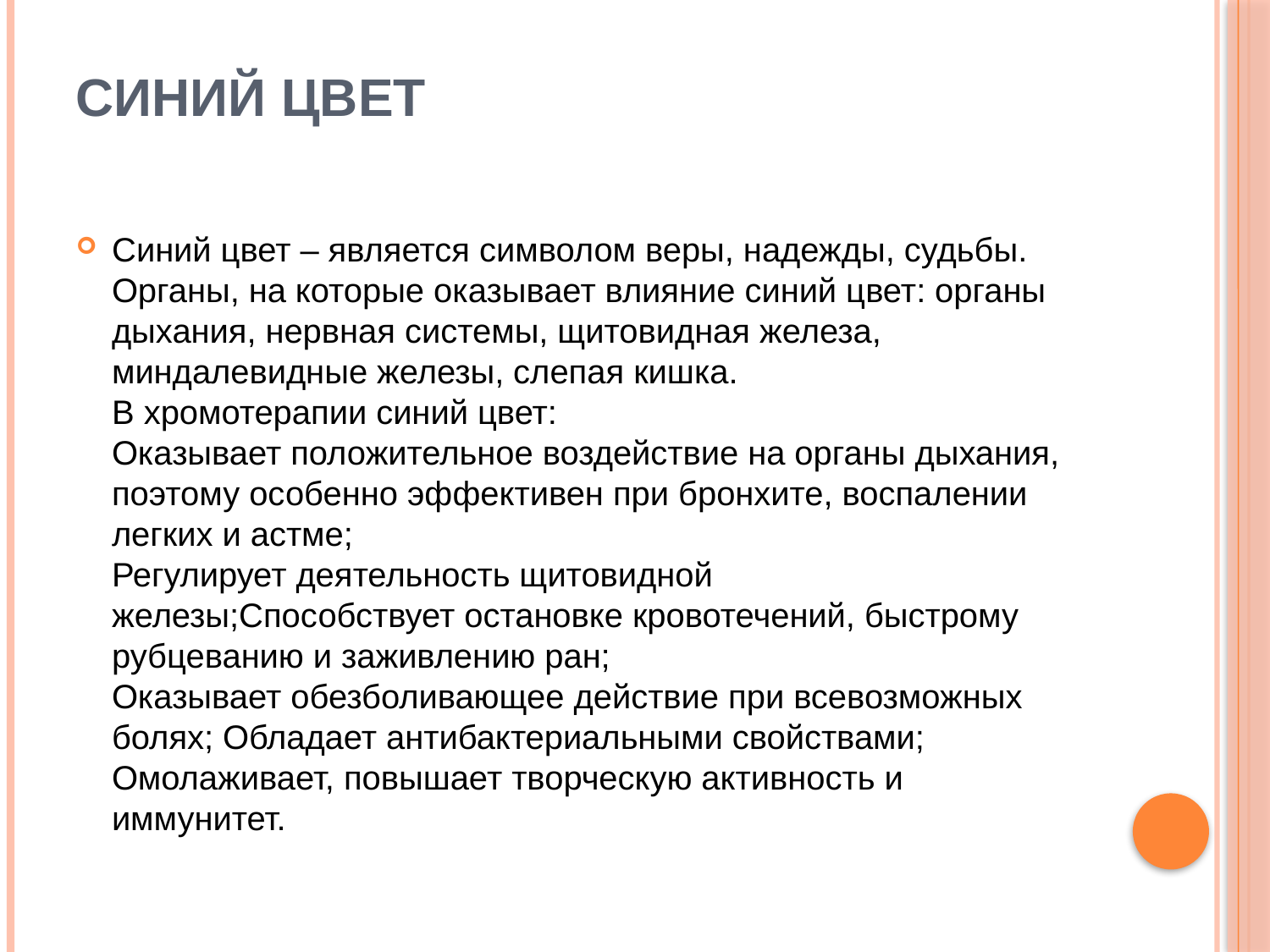

# Синий цвет
Синий цвет – является символом веры, надежды, судьбы.
Органы, на которые оказывает влияние синий цвет: органы
дыхания, нервная системы, щитовидная железа,
миндалевидные железы, слепая кишка.
В хромотерапии синий цвет:
Оказывает положительное воздействие на органы дыхания, поэтому особенно эффективен при бронхите, воспалении легких и астме;
Регулирует деятельность щитовидной
железы;Способствует остановке кровотечений, быстрому
рубцеванию и заживлению ран;
Оказывает обезболивающее действие при всевозможных
болях; Обладает антибактериальными свойствами;
Омолаживает, повышает творческую активность и
иммунитет.